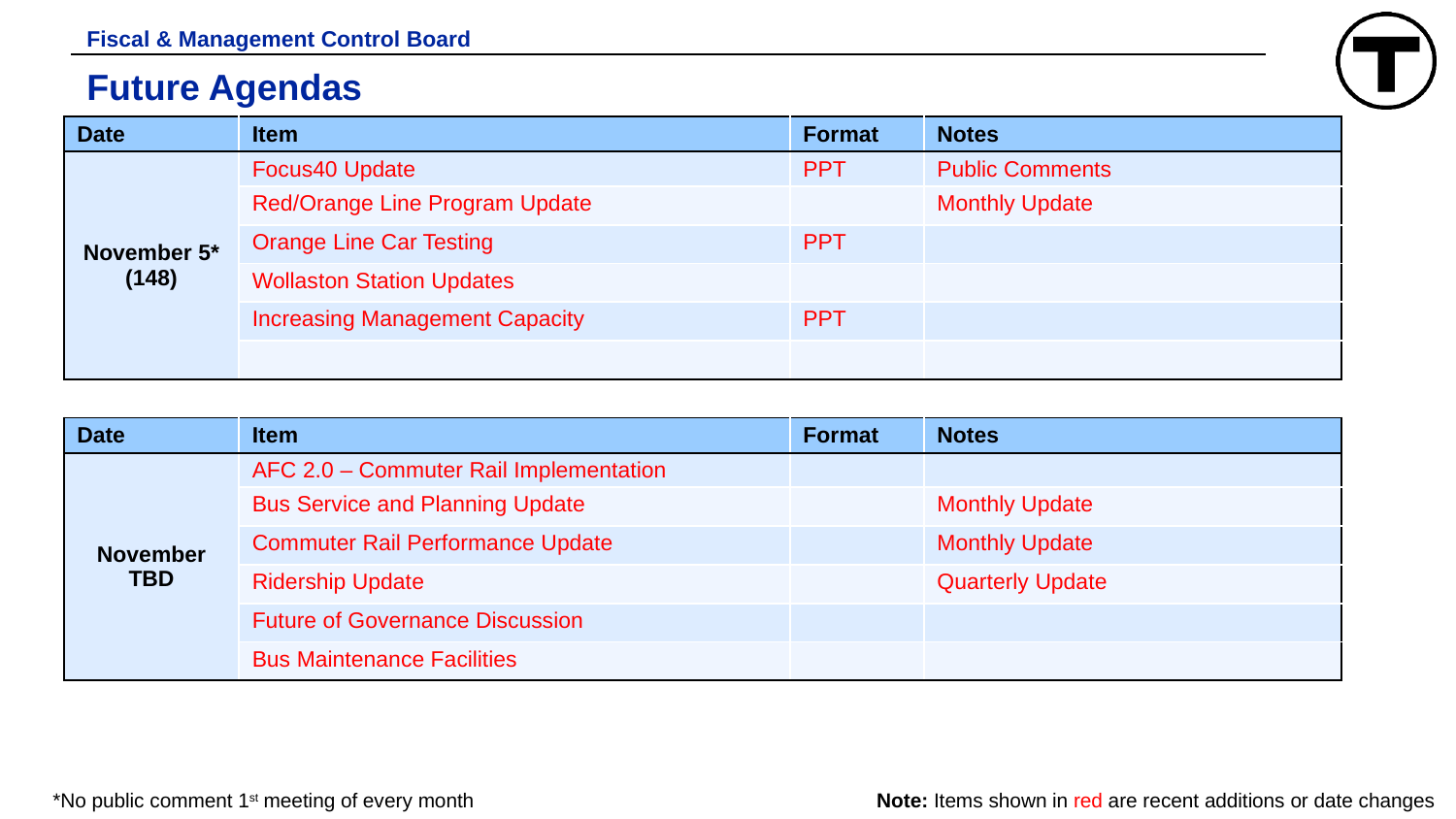

Fiscal & Management Control Board

# Future Agendas
| Date | Item | Format | Notes |
| --- | --- | --- | --- |
| November 5\* (148) | Focus40 Update | PPT | Public Comments |
|  | Red/Orange Line Program Update |  | Monthly Update |
|  | Orange Line Car Testing | PPT |  |
|  | Wollaston Station Updates |  |  |
|  | Increasing Management Capacity | PPT |  |
|  |  |  |  |
| Date | Item | Format | Notes |
| --- | --- | --- | --- |
| November TBD | AFC 2.0 – Commuter Rail Implementation |  |  |
|  | Bus Service and Planning Update |  | Monthly Update |
|  | Commuter Rail Performance Update |  | Monthly Update |
|  | Ridership Update |  | Quarterly Update |
|  | Future of Governance Discussion |  |  |
|  | Bus Maintenance Facilities |  |  |
*No public comment 1st meeting of every month
Note: Items shown in red are recent additions or date changes